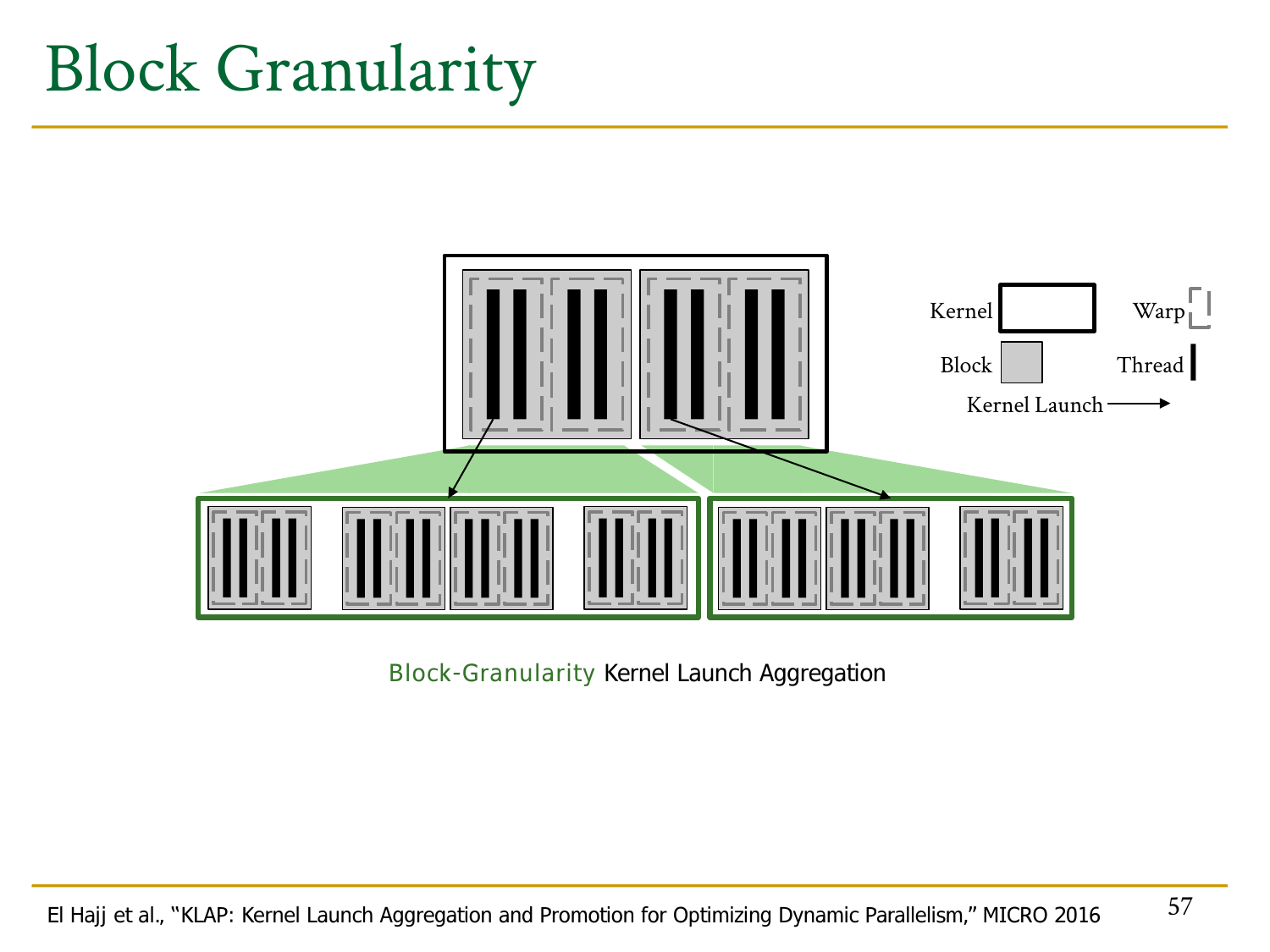

Block Granularity

Kernel
Warp

Block
Thread

Kernel Launch

Block-Granularity Kernel Launch Aggregation
57
El Hajj et al., “KLAP: Kernel Launch Aggregation and Promotion for Optimizing Dynamic Parallelism,” MICRO 2016
57